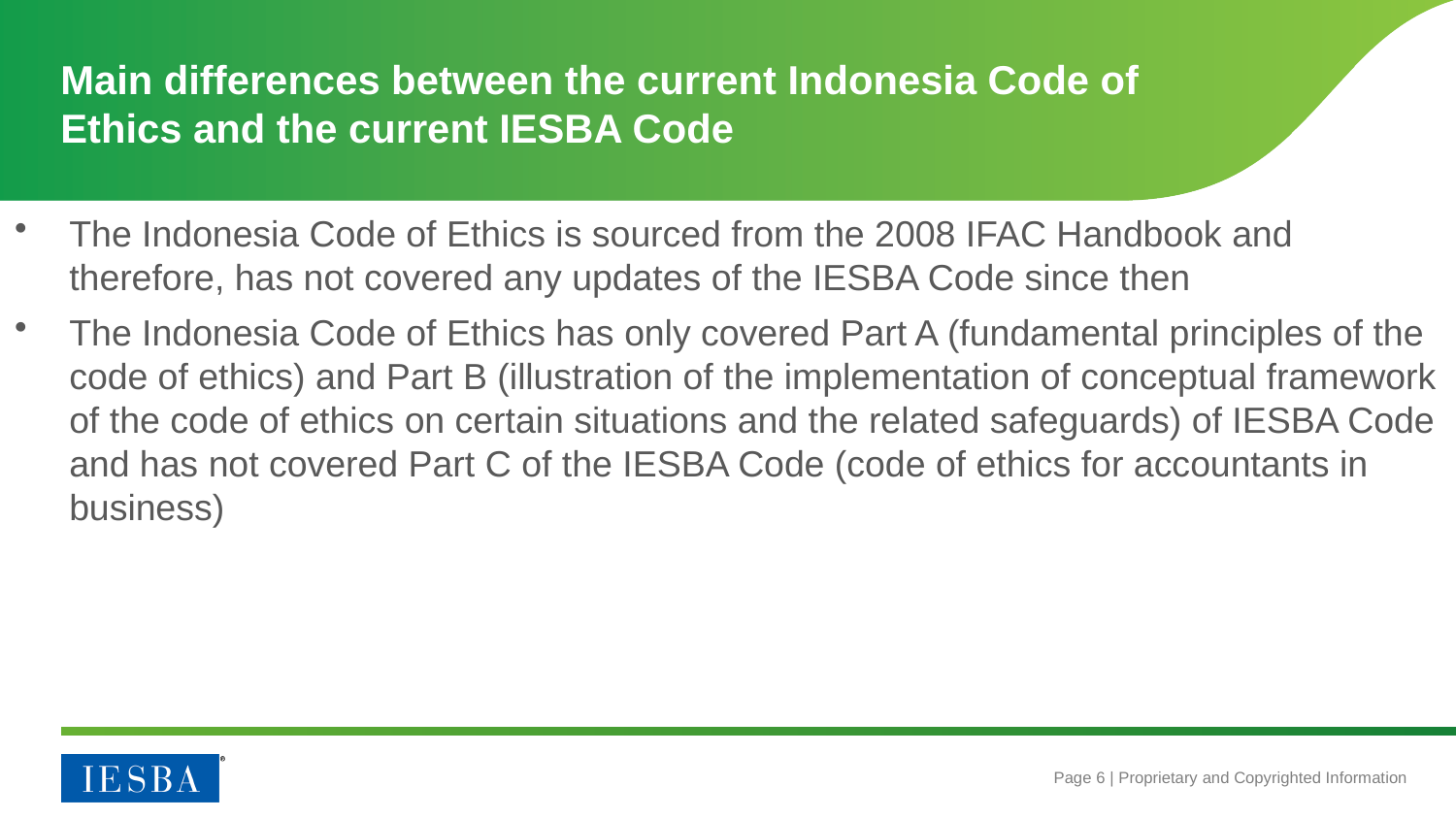

# Main differences between the current Indonesia Code of Ethics and the current IESBA Code
The Indonesia Code of Ethics is sourced from the 2008 IFAC Handbook and therefore, has not covered any updates of the IESBA Code since then
The Indonesia Code of Ethics has only covered Part A (fundamental principles of the code of ethics) and Part B (illustration of the implementation of conceptual framework of the code of ethics on certain situations and the related safeguards) of IESBA Code and has not covered Part C of the IESBA Code (code of ethics for accountants in business)